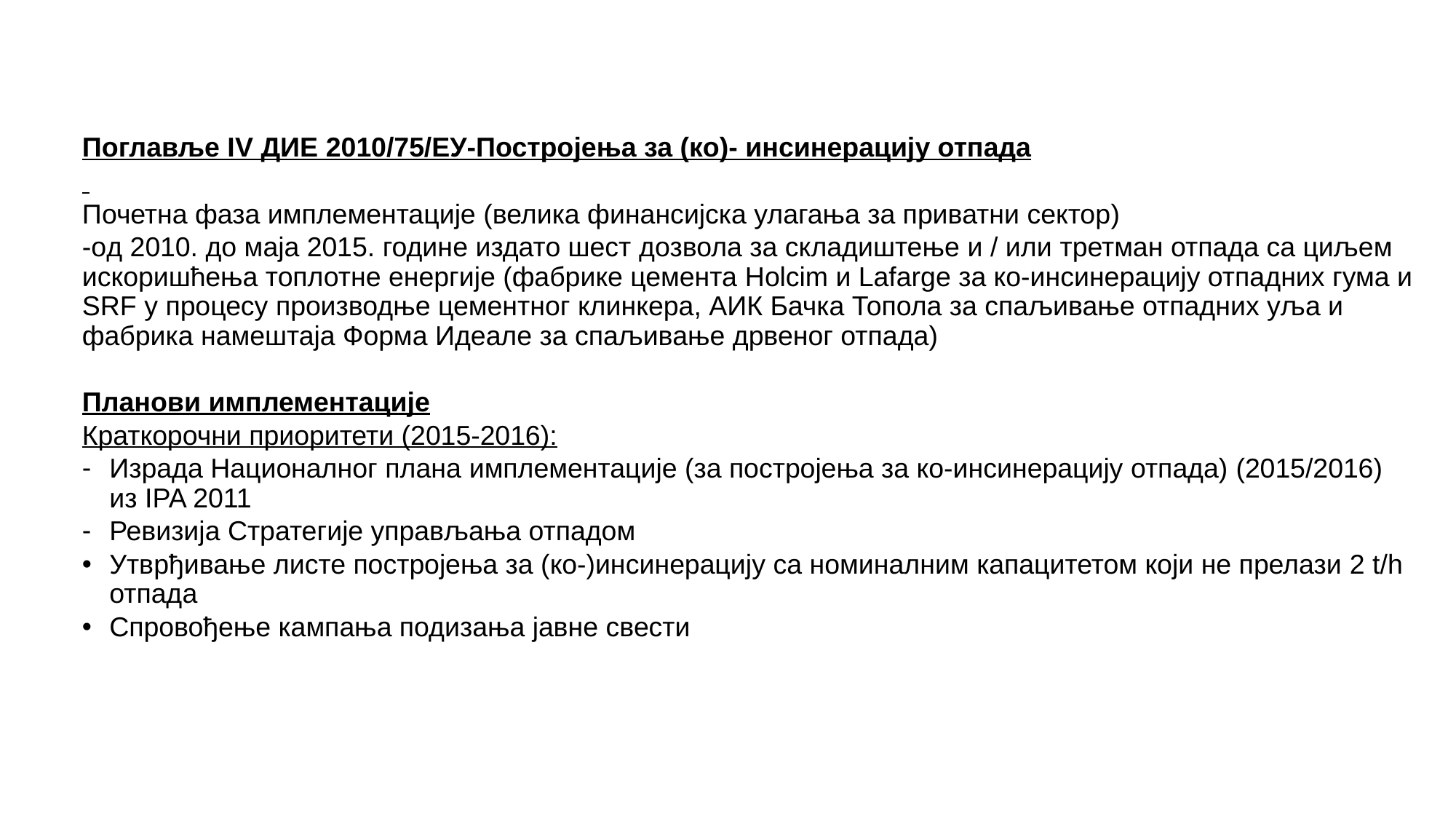

Поглавље IV ДИЕ 2010/75/ЕУ-Постројења за (ко)- инсинерацију отпада

Почетна фаза имплементације (велика финансијска улагања за приватни сектор)
-од 2010. до маја 2015. године издато шест дозвола за складиштење и / или третман отпада са циљем искоришћења топлотне енергије (фабрике цемента Holcim и Lafarge за ко-инсинерацију отпадних гума и SRF у процесу производње цементног клинкера, АИК Бачка Топола за спаљивање отпадних уља и фабрика намештаја Форма Идеале за спаљивање дрвеног отпада)

Планови имплементације
Краткорочни приоритети (2015-2016):
Израда Националног плана имплементације (за постројења за ко-инсинерацију отпада) (2015/2016) из IPA 2011
Ревизија Стратегије управљања отпадом
Утврђивање листе постројења за (ко-)инсинерацију са номиналним капацитетом који не прелази 2 t/h отпада
Спровођење кампања подизања јавне свести